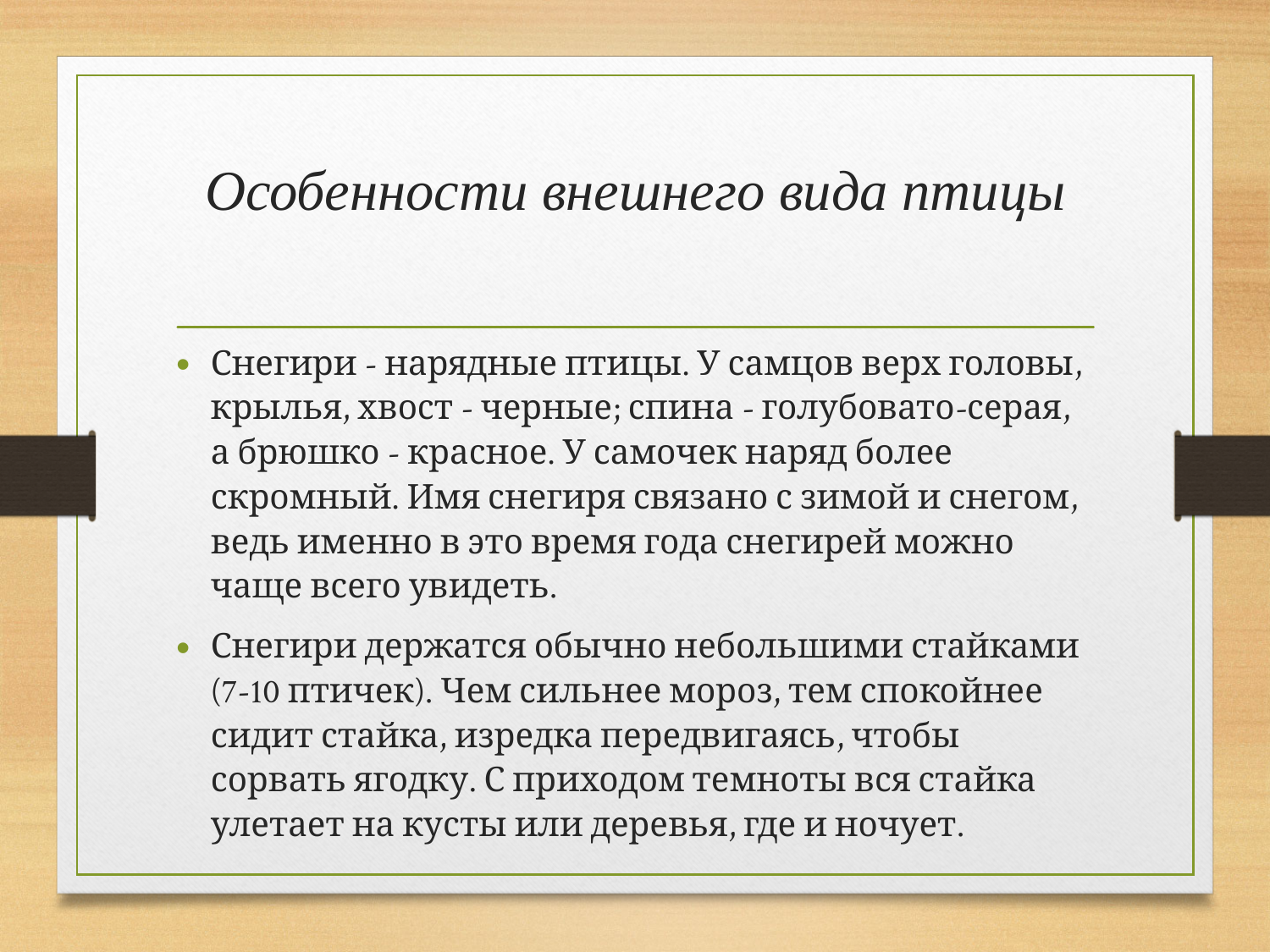

# Особенности внешнего вида птицы
Снегири - нарядные птицы. У самцов верх головы, крылья, хвост - черные; спина - голубовато-серая, а брюшко - красное. У самочек наряд более скромный. Имя снегиря связано с зимой и снегом, ведь именно в это время года снегирей можно чаще всего увидеть.
Снегири держатся обычно небольшими стайками (7-10 птичек). Чем сильнее мороз, тем спокойнее сидит стайка, изредка передвигаясь, чтобы сорвать ягодку. С приходом темноты вся стайка улетает на кусты или деревья, где и ночует.